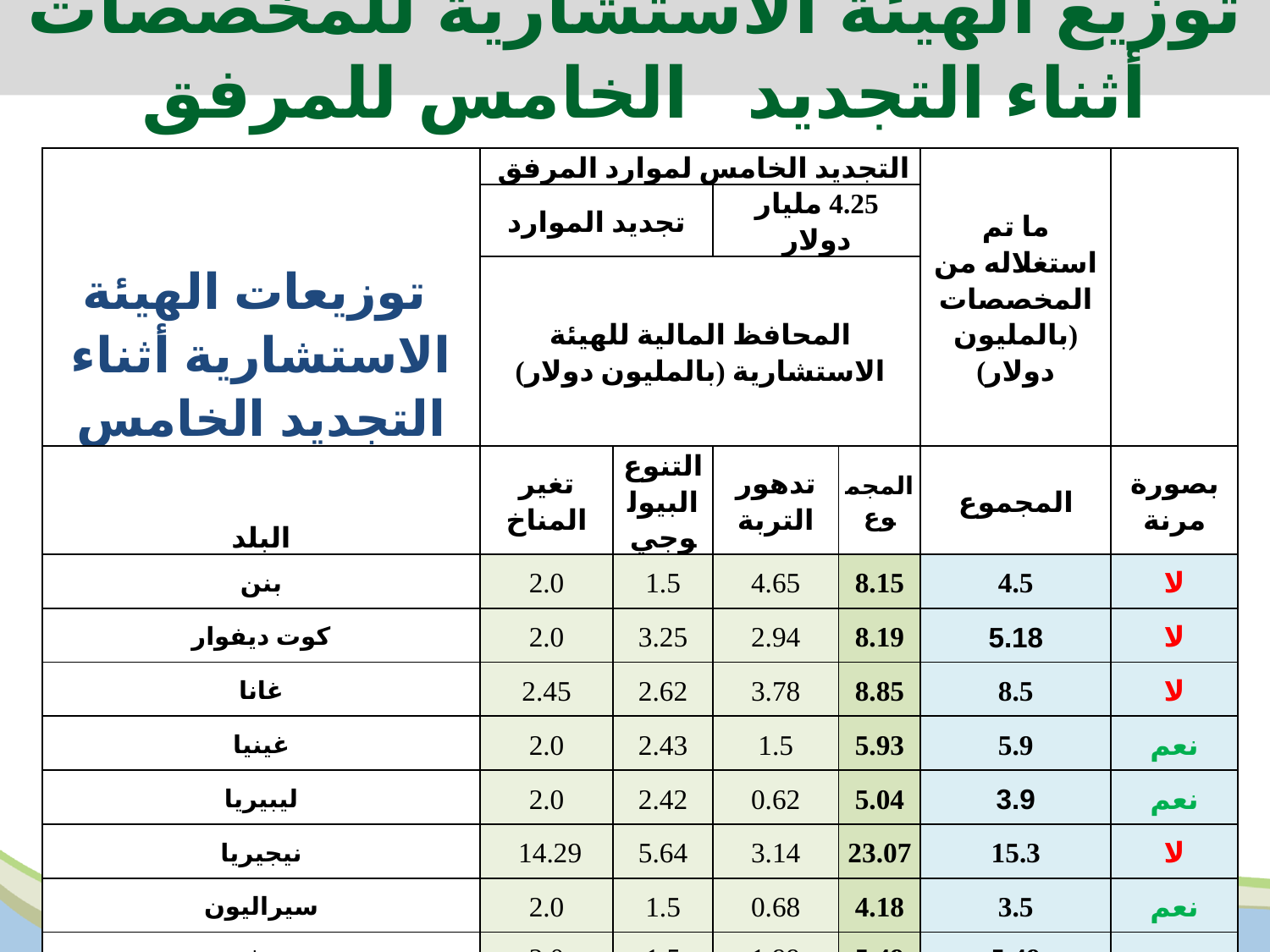

توزيع الهيئة الاستشارية للمخصصات أثناء التجديد   الخامس للمرفق
| توزيعات الهيئة الاستشارية أثناء التجديد الخامس | التجديد الخامس لموارد المرفق |  |  |  | ما تم استغلاله من المخصصات (بالمليون دولار) |  |
| --- | --- | --- | --- | --- | --- | --- |
|  | تجديد الموارد |  | 4.25 مليار دولار |  |  |  |
|  | المحافظ المالية للهيئة الاستشارية (بالمليون دولار) |  |  |  |  |  |
| البلد | تغير المناخ | التنوع البيولوجي | تدهور التربة | المجموع | المجموع | بصورة مرنة |
| بنن | 2.0 | 1.5 | 4.65 | 8.15 | 4.5 | لا |
| كوت ديفوار | 2.0 | 3.25 | 2.94 | 8.19 | 5.18 | لا |
| غانا | 2.45 | 2.62 | 3.78 | 8.85 | 8.5 | لا |
| غينيا | 2.0 | 2.43 | 1.5 | 5.93 | 5.9 | نعم |
| ليبيريا | 2.0 | 2.42 | 0.62 | 5.04 | 3.9 | نعم |
| نيجيريا | 14.29 | 5.64 | 3.14 | 23.07 | 15.3 | لا |
| سيراليون | 2.0 | 1.5 | 0.68 | 4.18 | 3.5 | نعم |
| توغو | 2.0 | 1.5 | 1.99 | 5.49 | 5,49 | نعم |